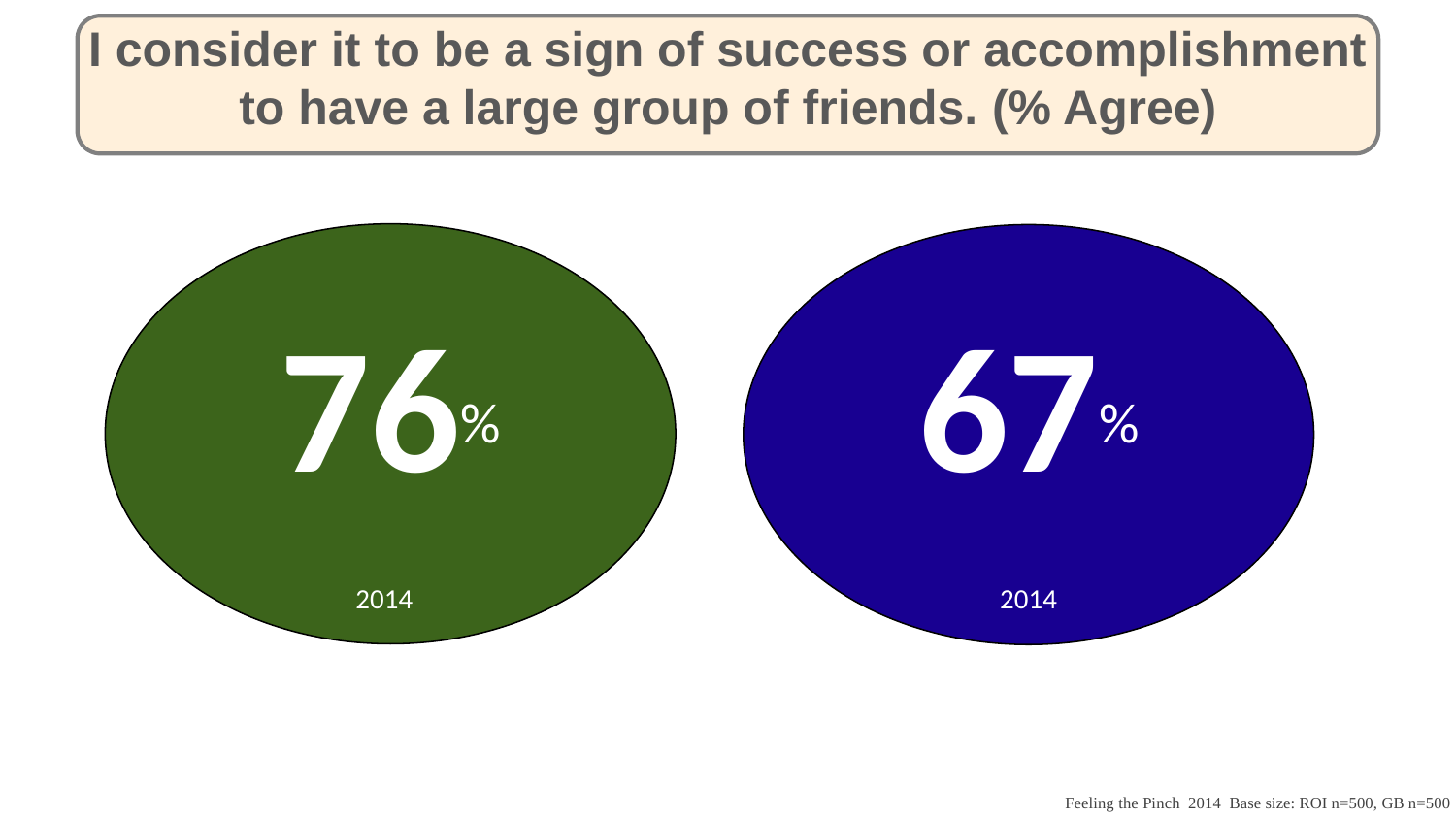

I consider it to be a sign of success or accomplishment
to have a large group of friends. (% Agree)
76%
67%

2014
Ireland
2014
GB
2014
Feeling the Pinch  2014  Base size: ROI n=500, GB n=500